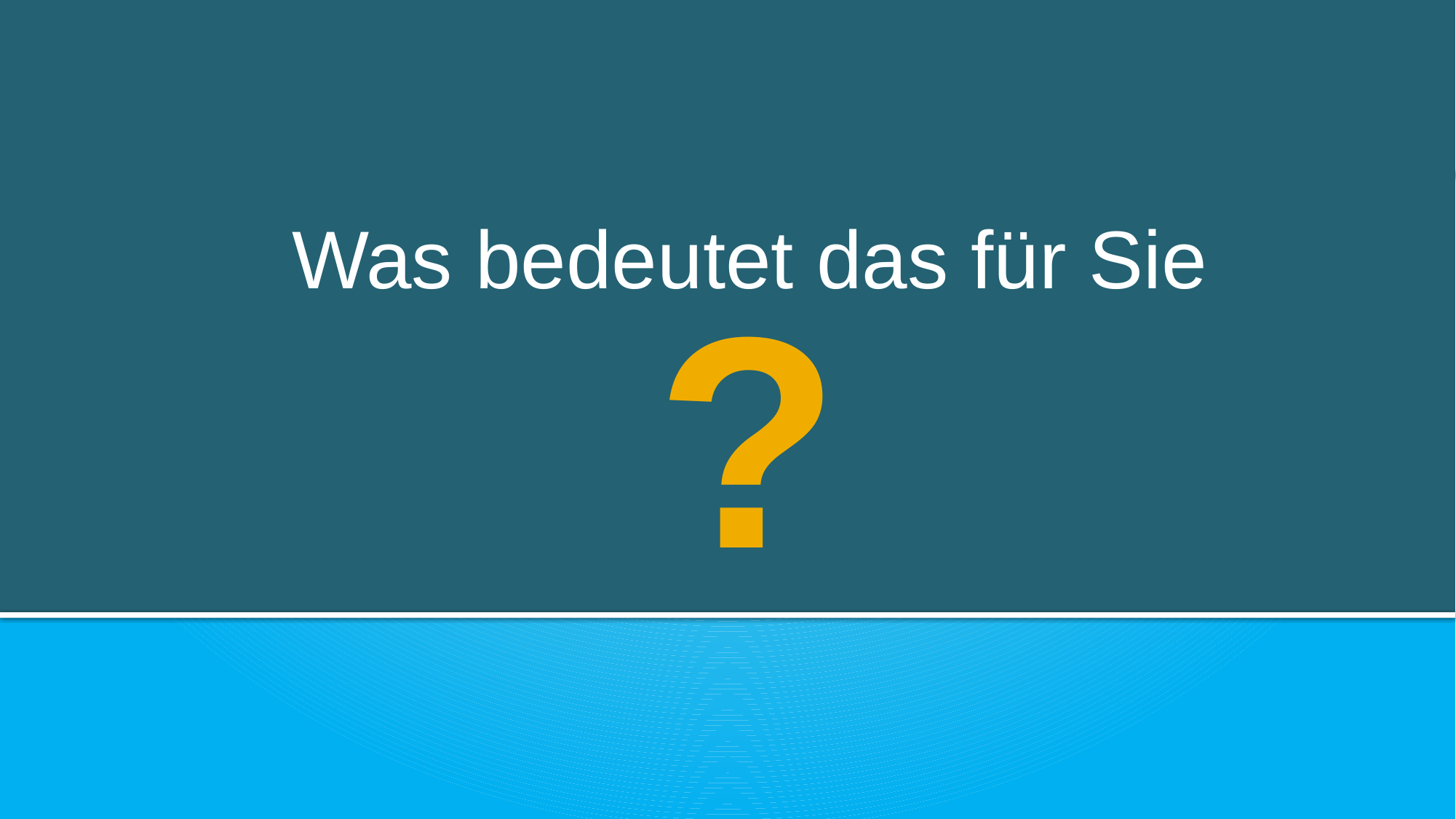

Was bedeutet das für Sie
# ?